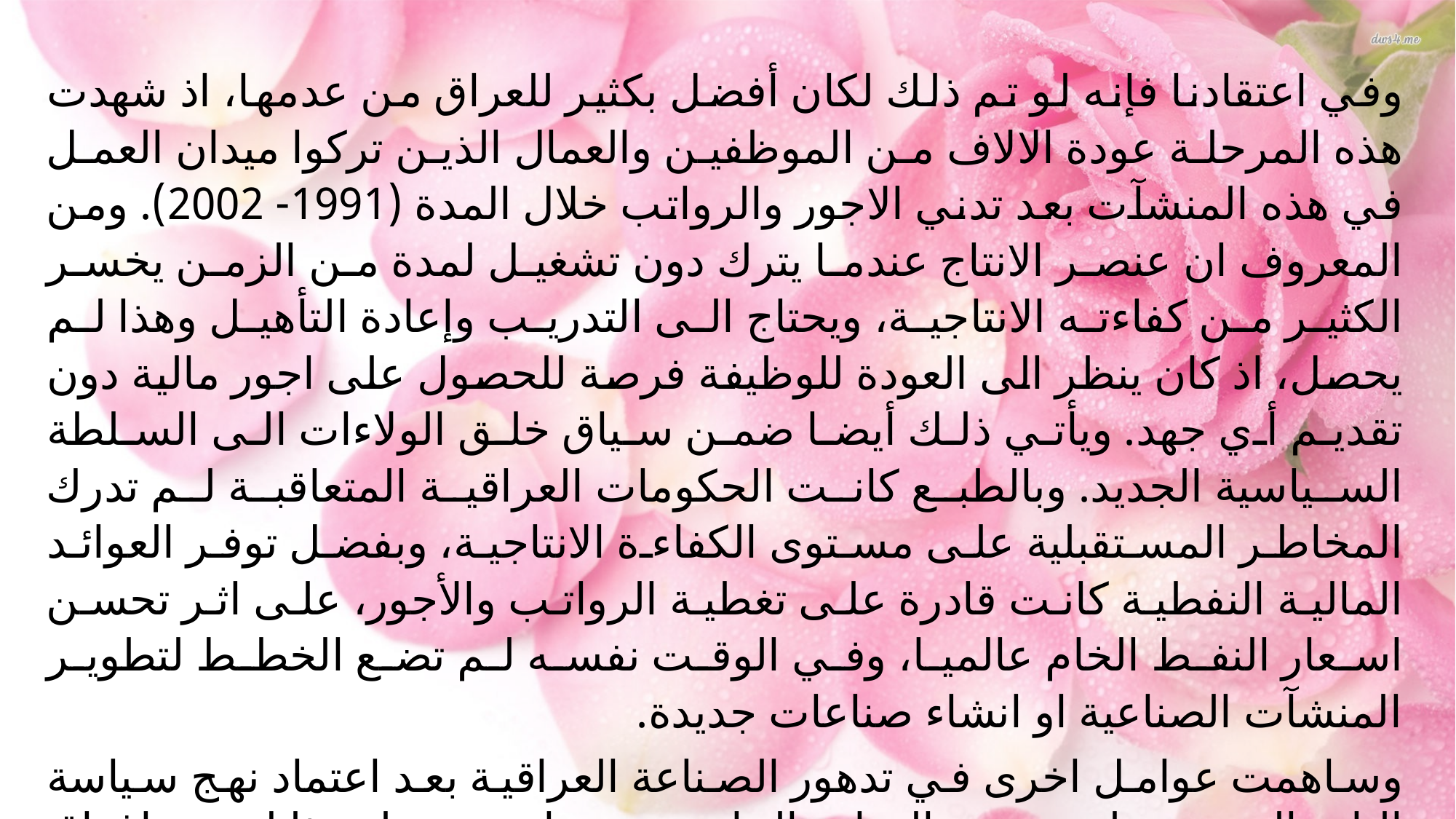

وفي اعتقادنا فإنه لو تم ذلك لكان أفضل بكثير للعراق من عدمها، اذ شهدت هذه المرحلة عودة الالاف من الموظفين والعمال الذين تركوا ميدان العمل في هذه المنشآت بعد تدني الاجور والرواتب خلال المدة (1991- 2002). ومن المعروف ان عنصر الانتاج عندما يترك دون تشغيل لمدة من الزمن يخسر الكثير من كفاءته الانتاجية، ويحتاج الى التدريب وإعادة التأهيل وهذا لم يحصل، اذ كان ينظر الى العودة للوظيفة فرصة للحصول على اجور مالية دون تقديم أي جهد. ويأتي ذلك أيضا ضمن سياق خلق الولاءات الى السلطة السياسية الجديد. وبالطبع كانت الحكومات العراقية المتعاقبة لم تدرك المخاطر المستقبلية على مستوى الكفاءة الانتاجية، وبفضل توفر العوائد المالية النفطية كانت قادرة على تغطية الرواتب والأجور، على اثر تحسن اسعار النفط الخام عالميا، وفي الوقت نفسه لم تضع الخطط لتطوير المنشآت الصناعية او انشاء صناعات جديدة.
وساهمت عوامل اخرى في تدهور الصناعة العراقية بعد اعتماد نهج سياسة الباب المفتوح على صعيد التجارة الخارجية، وما ترتب على ذلك من اغراق السوق العراقية بالسلع من مختلف دول العالم وأحيانا من مناشئ غير معروفة دون مراعاة حماية الانتاج المحلي او المستهلك العراقي.